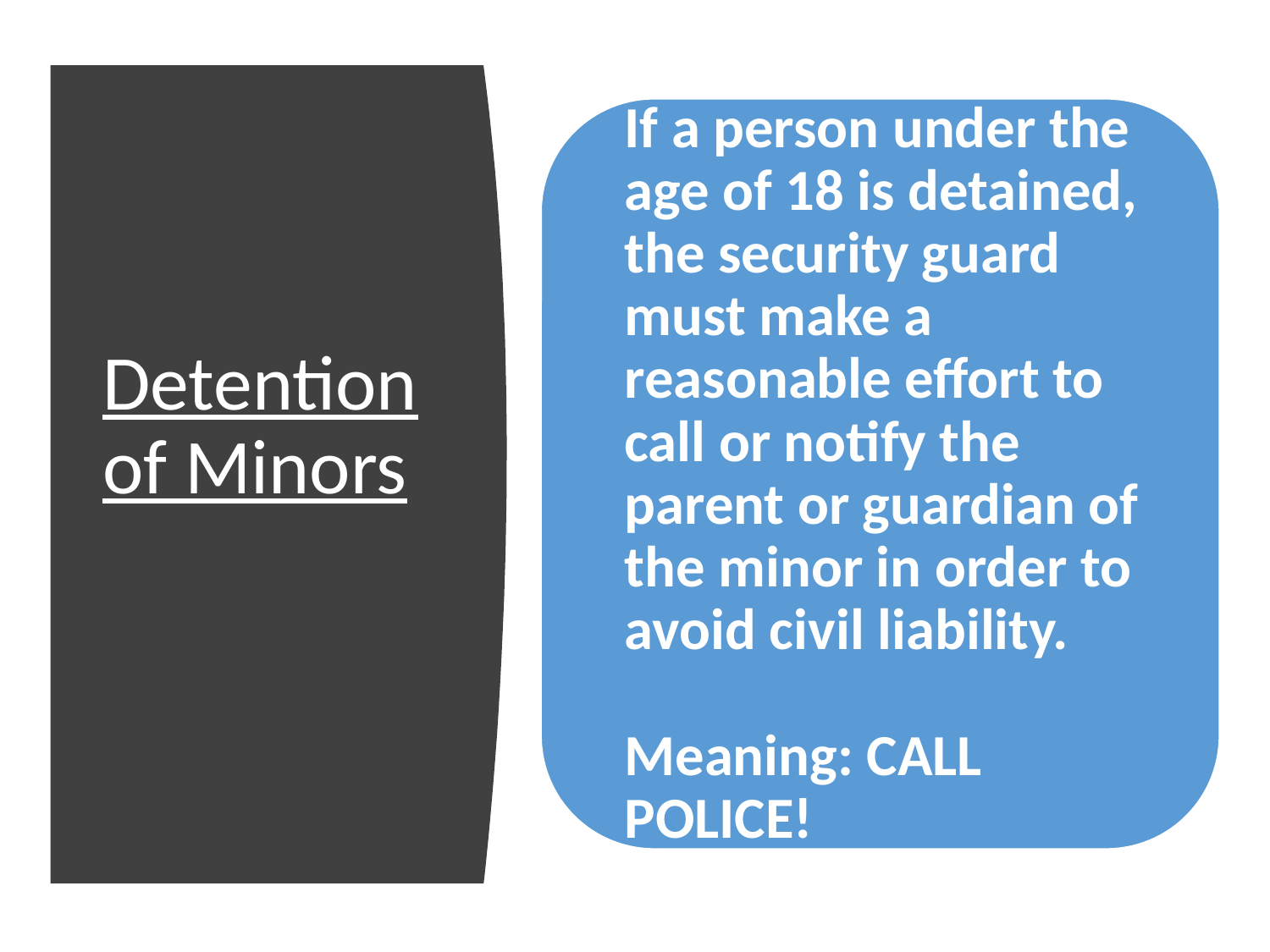

If a person under the age of 18 is detained, the security guard must make a reasonable effort to call or notify the parent or guardian of the minor in order to avoid civil liability.
Meaning: CALL POLICE!

# Detention of Minors